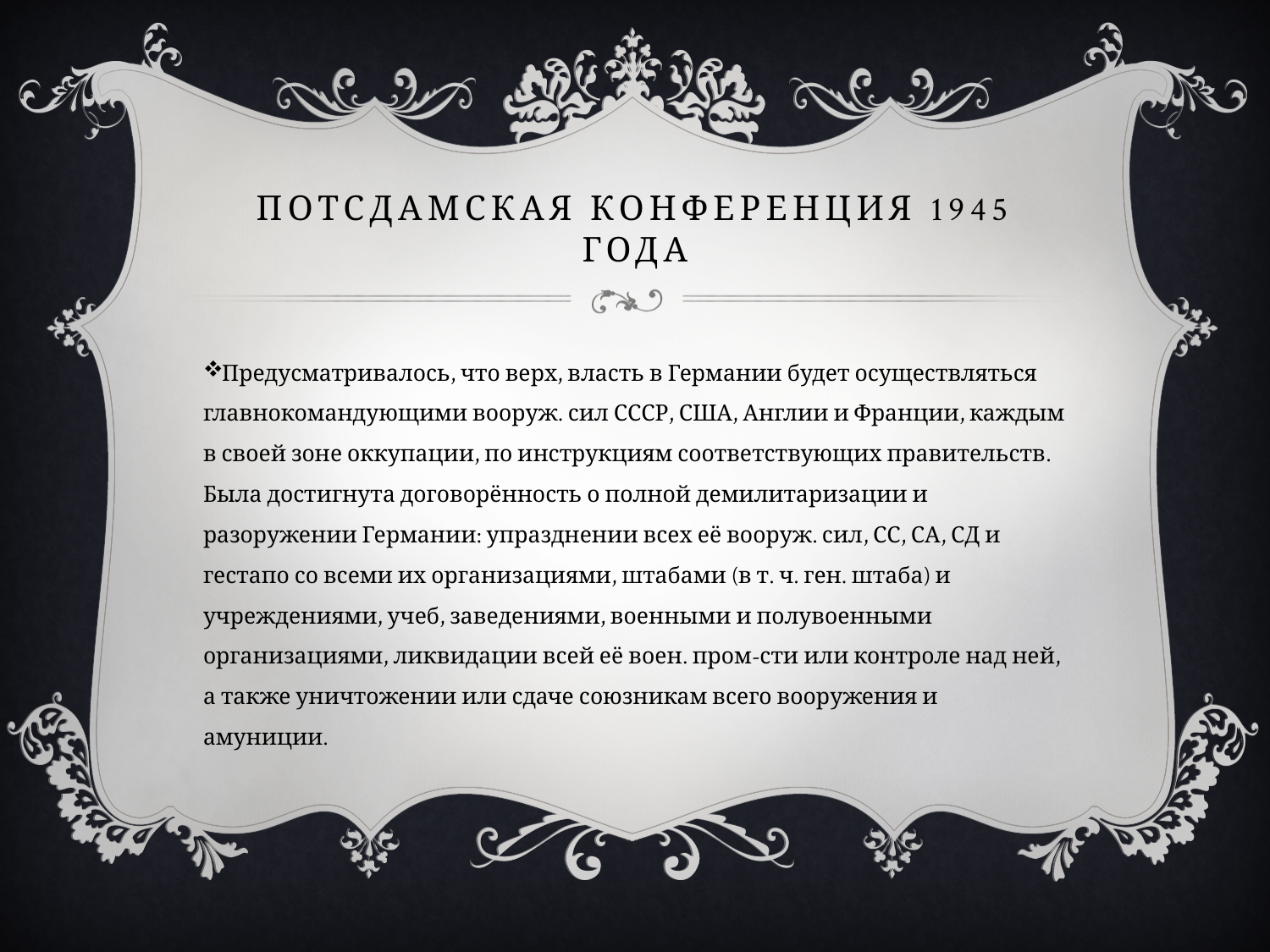

# Потсдамская конференция 1945 года
Предусматривалось, что верх, власть в Германии будет осуществляться главнокомандующими вооруж. сил СССР, США, Англии и Франции, каждым в своей зоне оккупации, по инструкциям соответствующих правительств. Была достигнута договорённость о полной демилитаризации и разоружении Германии: упразднении всех её вооруж. сил, СС, СА, СД и гестапо со всеми их организациями, штабами (в т. ч. ген. штаба) и учреждениями, учеб, заведениями, военными и полувоенными организациями, ликвидации всей её воен. пром-сти или контроле над ней, а также уничтожении или сдаче союзникам всего вооружения и амуниции.